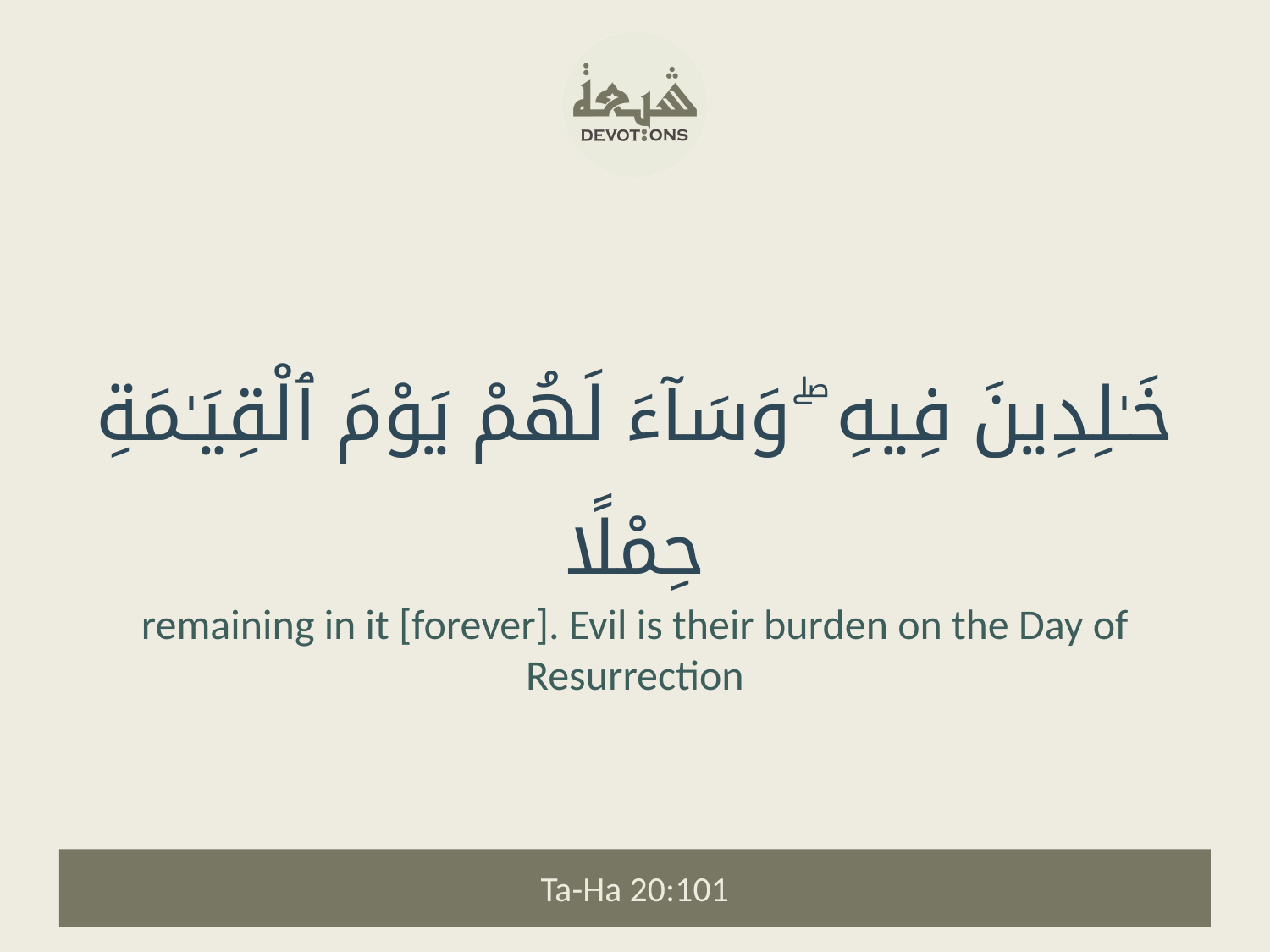

خَـٰلِدِينَ فِيهِ ۖ وَسَآءَ لَهُمْ يَوْمَ ٱلْقِيَـٰمَةِ حِمْلًا
remaining in it [forever]. Evil is their burden on the Day of Resurrection
Ta-Ha 20:101